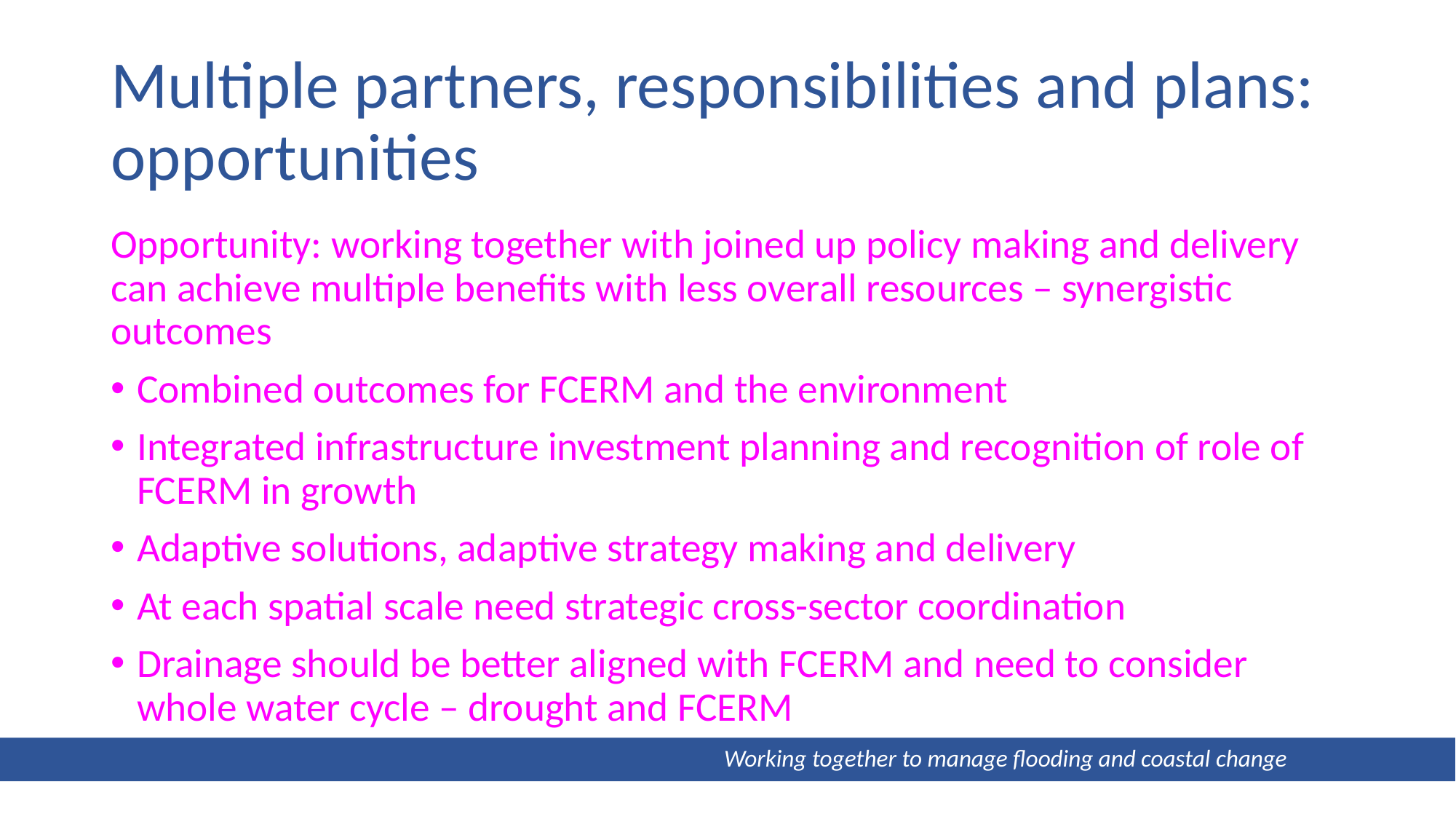

# Multiple partners, responsibilities and plans: opportunities
Opportunity: working together with joined up policy making and delivery can achieve multiple benefits with less overall resources – synergistic outcomes
Combined outcomes for FCERM and the environment
Integrated infrastructure investment planning and recognition of role of FCERM in growth
Adaptive solutions, adaptive strategy making and delivery
At each spatial scale need strategic cross-sector coordination
Drainage should be better aligned with FCERM and need to consider whole water cycle – drought and FCERM

                                                                                                        Working together to manage flooding and coastal change